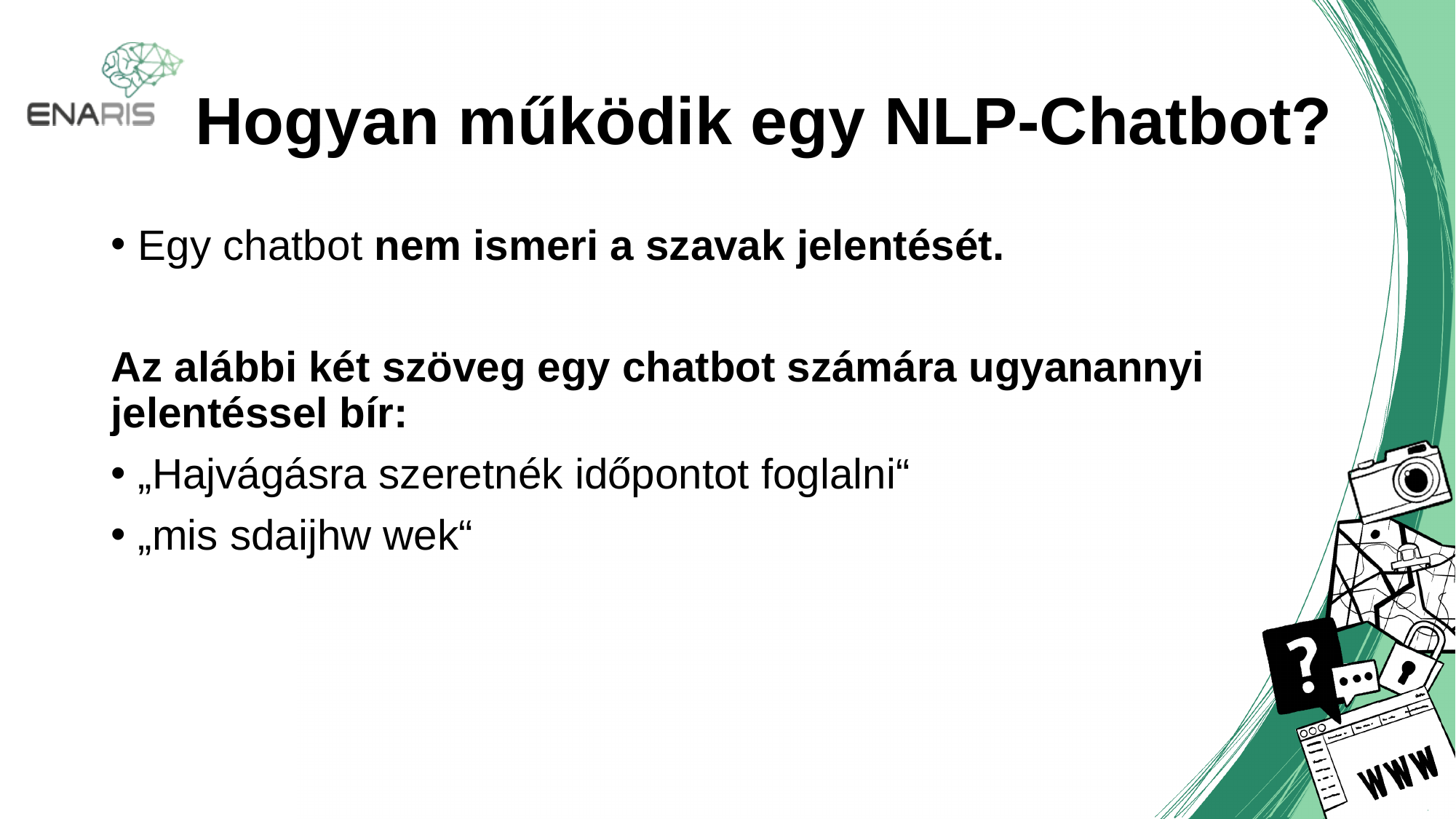

# Hogyan működik egy NLP-Chatbot?
Egy chatbot nem ismeri a szavak jelentését.

Az alábbi két szöveg egy chatbot számára ugyanannyi jelentéssel bír:
„Hajvágásra szeretnék időpontot foglalni“
„mis sdaijhw wek“